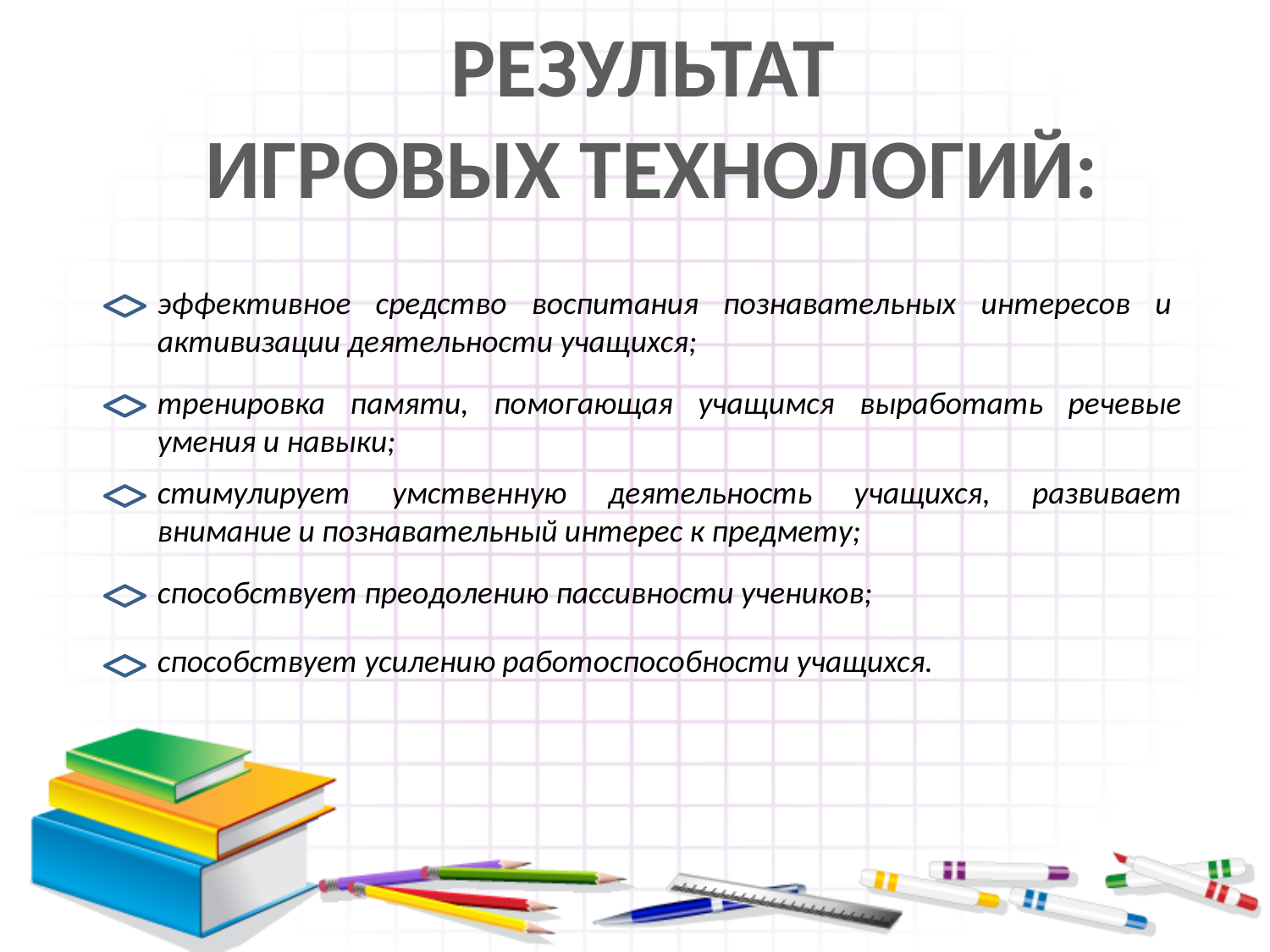

РЕЗУЛЬТАТ
ИГРОВЫХ ТЕХНОЛОГИЙ:
эффективное средство воспитания познавательных интересов и активизации деятельности учащихся;

тренировка памяти, помогающая учащимся выработать речевые умения и навыки;

стимулирует умственную деятельность учащихся, развивает внимание и познавательный интерес к предмету;

способствует преодолению пассивности учеников;

способствует усилению работоспособности учащихся.